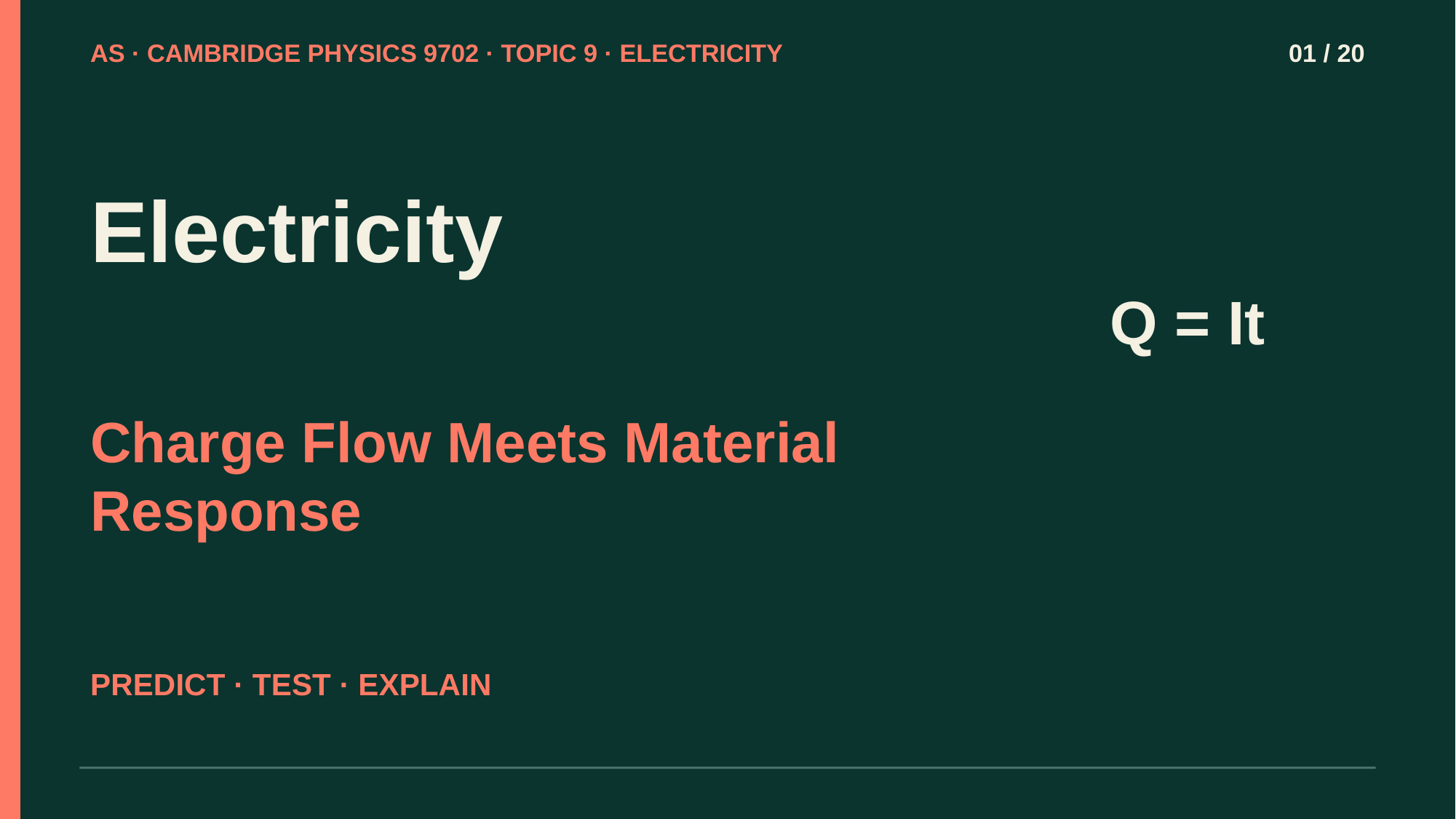

AS · CAMBRIDGE PHYSICS 9702 · TOPIC 9 · ELECTRICITY
01 / 20
Electricity
Q = It
Charge Flow Meets Material Response
PREDICT · TEST · EXPLAIN